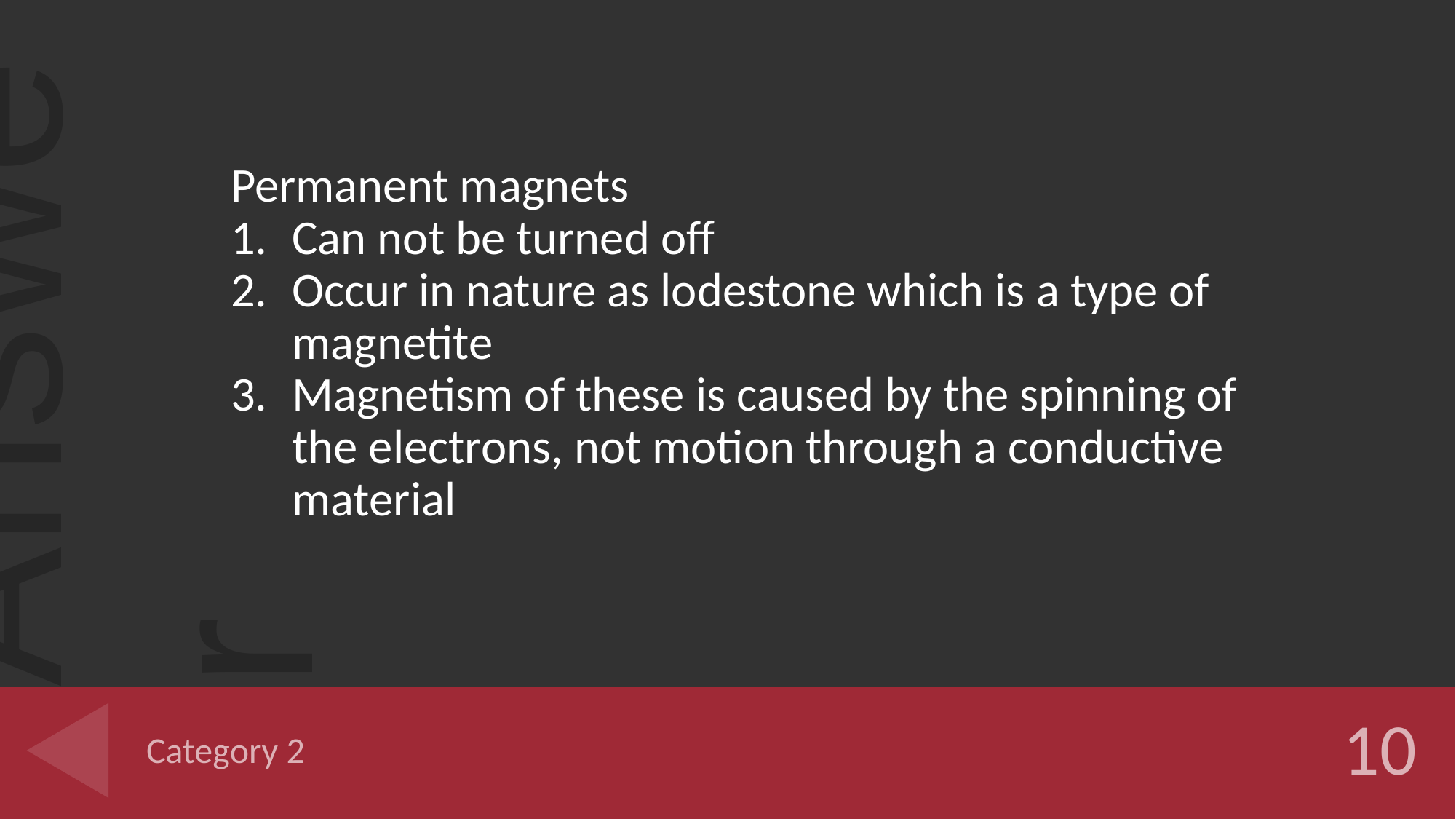

Permanent magnets
Can not be turned off
Occur in nature as lodestone which is a type of magnetite
Magnetism of these is caused by the spinning of the electrons, not motion through a conductive material
# Category 2
10